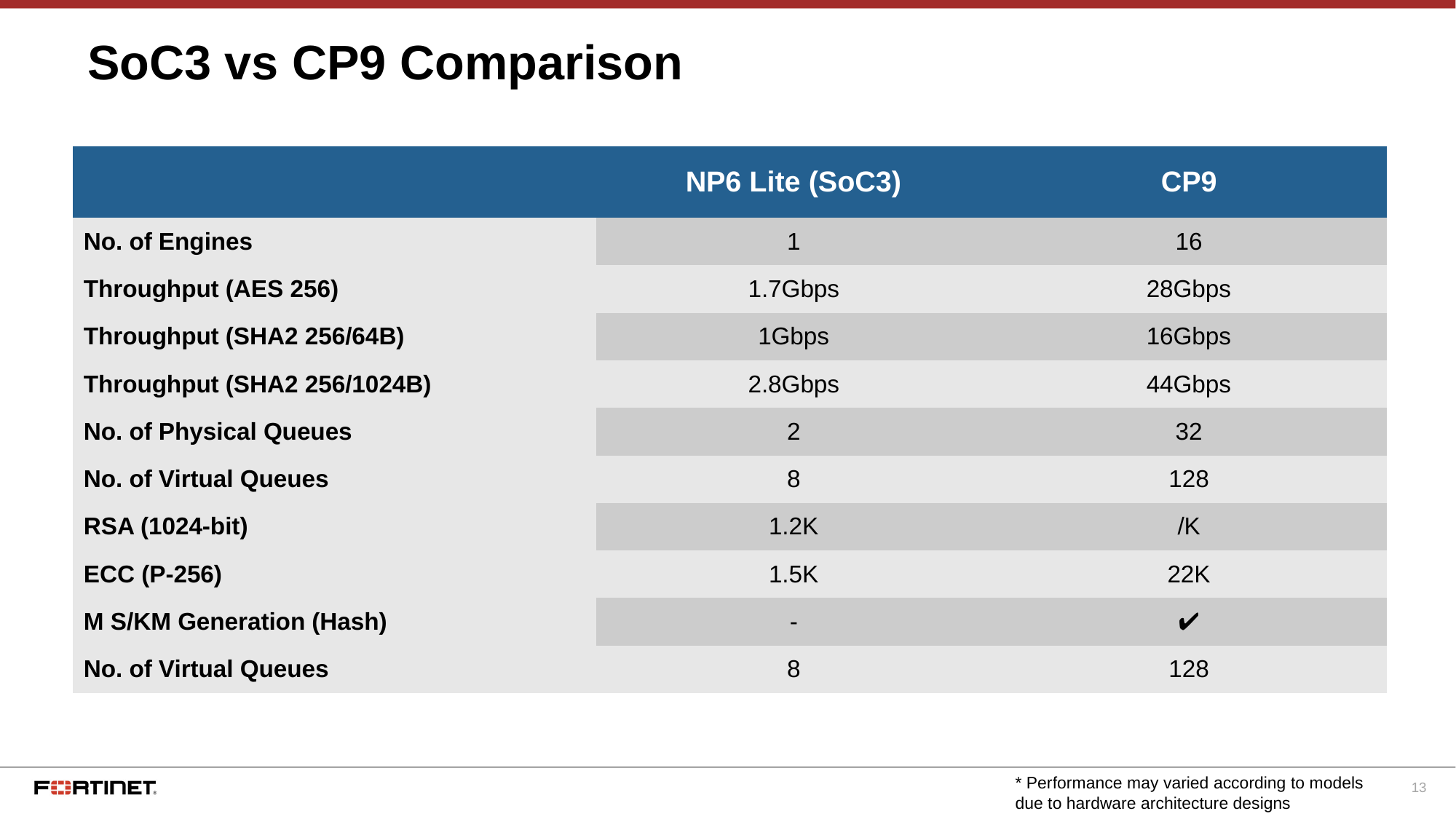

# SoC3 vs CP9 Comparison
|  | NP6 Lite (SoC3) | CP9 |
| --- | --- | --- |
| No. of Engines | 1 | 16 |
| Throughput (AES 256) | 1.7Gbps | 28Gbps |
| Throughput (SHA2 256/64B) | 1Gbps | 16Gbps |
| Throughput (SHA2 256/1024B) | 2.8Gbps | 44Gbps |
| No. of Physical Queues | 2 | 32 |
| No. of Virtual Queues | 8 | 128 |
| RSA (1024-bit) | 1.2K | /K |
| ECC (P-256) | 1.5K | 22K |
| M S/KM Generation (Hash) | - | ✔ |
| No. of Virtual Queues | 8 | 128 |
* Performance may varied according to models due to hardware architecture designs